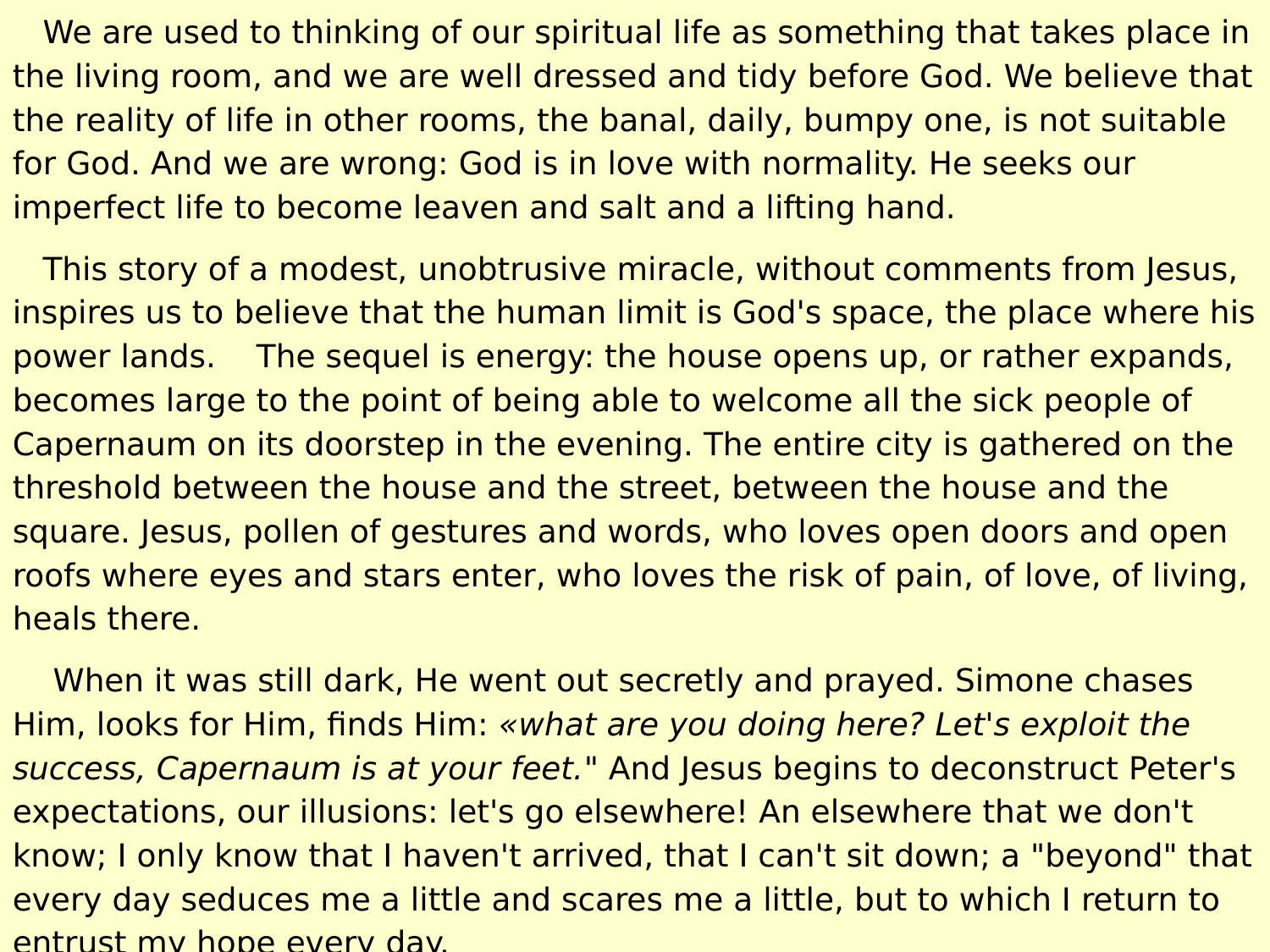

We are used to thinking of our spiritual life as something that takes place in the living room, and we are well dressed and tidy before God. We believe that the reality of life in other rooms, the banal, daily, bumpy one, is not suitable for God. And we are wrong: God is in love with normality. He seeks our imperfect life to become leaven and salt and a lifting hand.
   This story of a modest, unobtrusive miracle, without comments from Jesus, inspires us to believe that the human limit is God's space, the place where his power lands.    The sequel is energy: the house opens up, or rather expands, becomes large to the point of being able to welcome all the sick people of Capernaum on its doorstep in the evening. The entire city is gathered on the threshold between the house and the street, between the house and the square. Jesus, pollen of gestures and words, who loves open doors and open roofs where eyes and stars enter, who loves the risk of pain, of love, of living, heals there.
    When it was still dark, He went out secretly and prayed. Simone chases Him, looks for Him, finds Him: «what are you doing here? Let's exploit the success, Capernaum is at your feet." And Jesus begins to deconstruct Peter's expectations, our illusions: let's go elsewhere! An elsewhere that we don't know; I only know that I haven't arrived, that I can't sit down; a "beyond" that every day seduces me a little and scares me a little, but to which I return to entrust my hope every day.